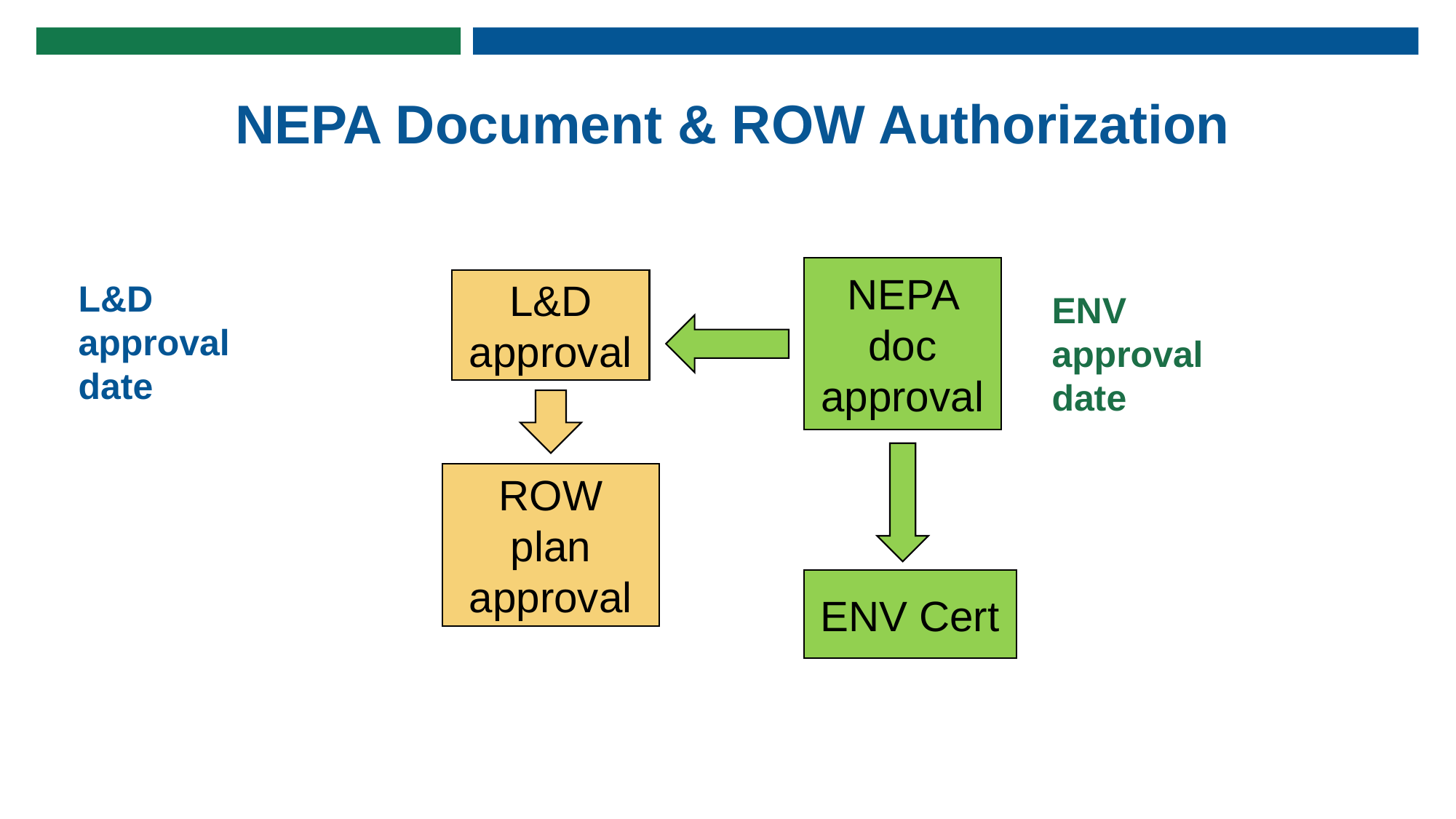

# NEPA Document & ROW Authorization

NEPA doc
approval
L&D approval date
L&D approval
ENV approval date

ROW plan approval

ENV Cert